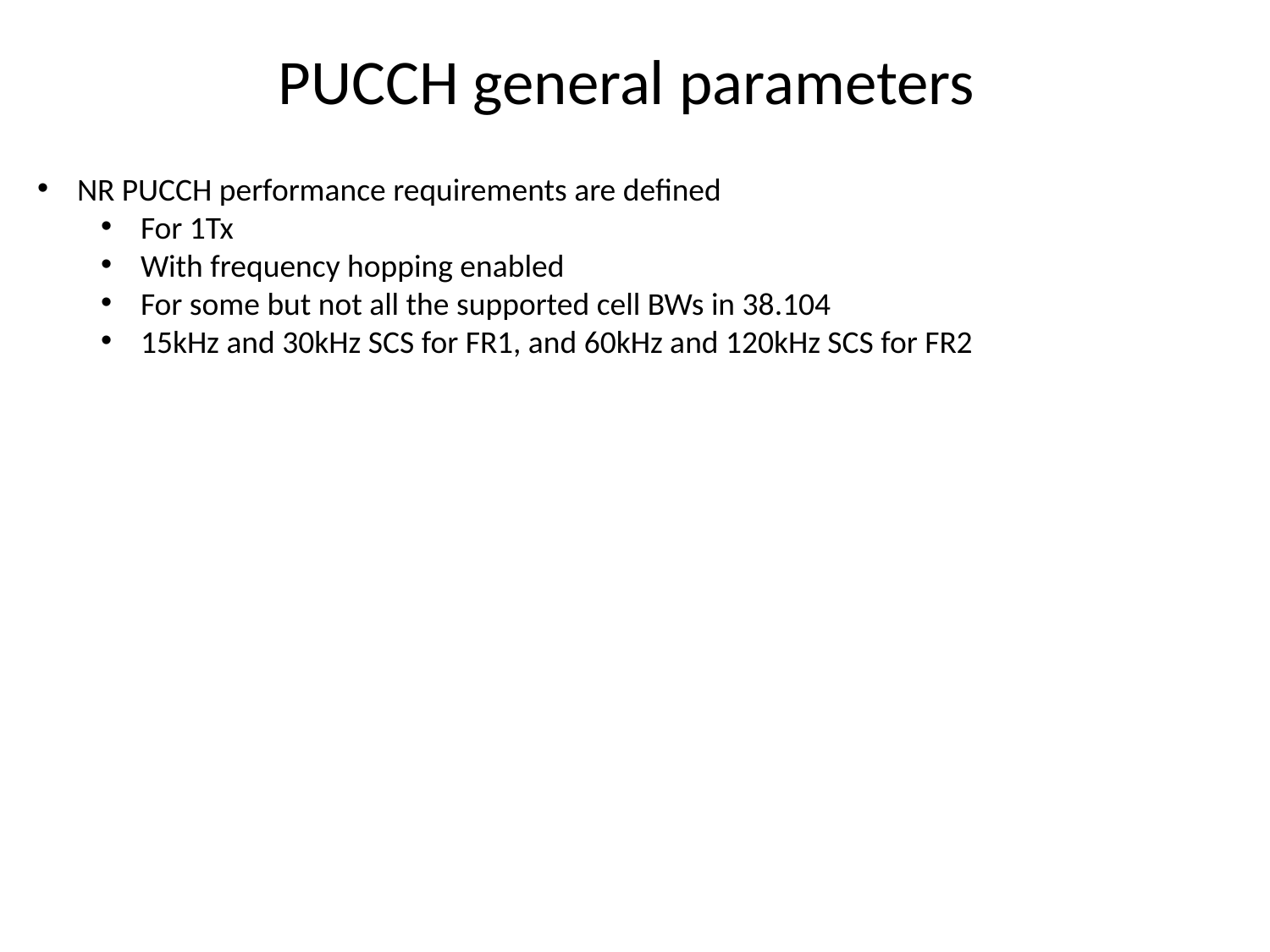

# PUCCH general parameters
NR PUCCH performance requirements are defined
For 1Tx
With frequency hopping enabled
For some but not all the supported cell BWs in 38.104
15kHz and 30kHz SCS for FR1, and 60kHz and 120kHz SCS for FR2